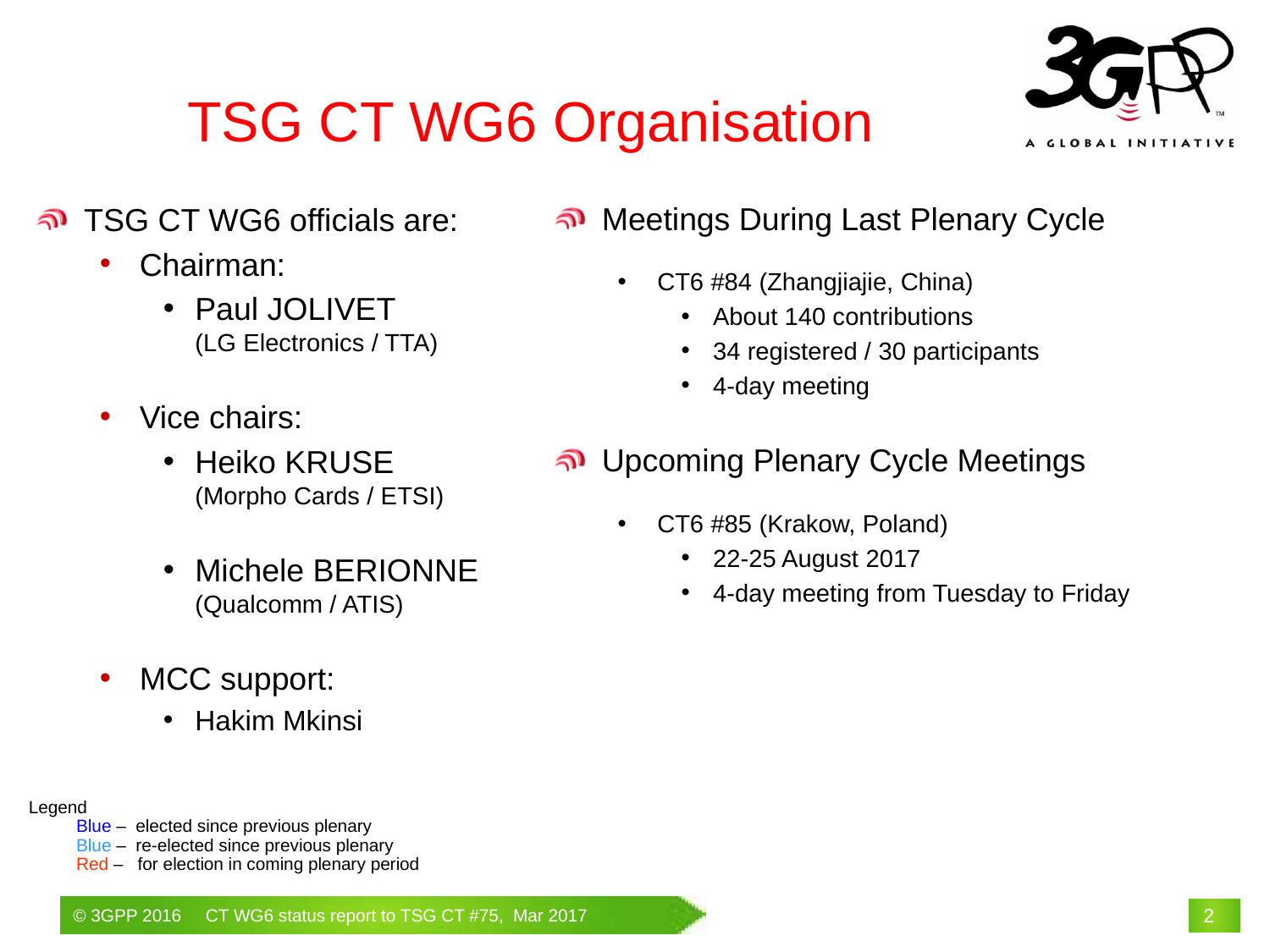

TSG CT WG6 Organisation
Meetings During Last Plenary Cycle

CT6 #84 (Zhangjiajie, China)
About 140 contributions
34 registered / 30 participants
4-day meeting

Upcoming Plenary Cycle Meetings

CT6 #85 (Krakow, Poland)
22-25 August 2017
4-day meeting from Tuesday to Friday
TSG CT WG6 officials are:
Chairman:
Paul JOLIVET
(LG Electronics / TTA)

Vice chairs:
Heiko KRUSE
(Morpho Cards / ETSI)

Michele BERIONNE
(Qualcomm / ATIS)

MCC support:
Hakim Mkinsi
Legend
Blue –  elected since previous plenary
	Blue –  re-elected since previous plenary
Red –   for election in coming plenary period